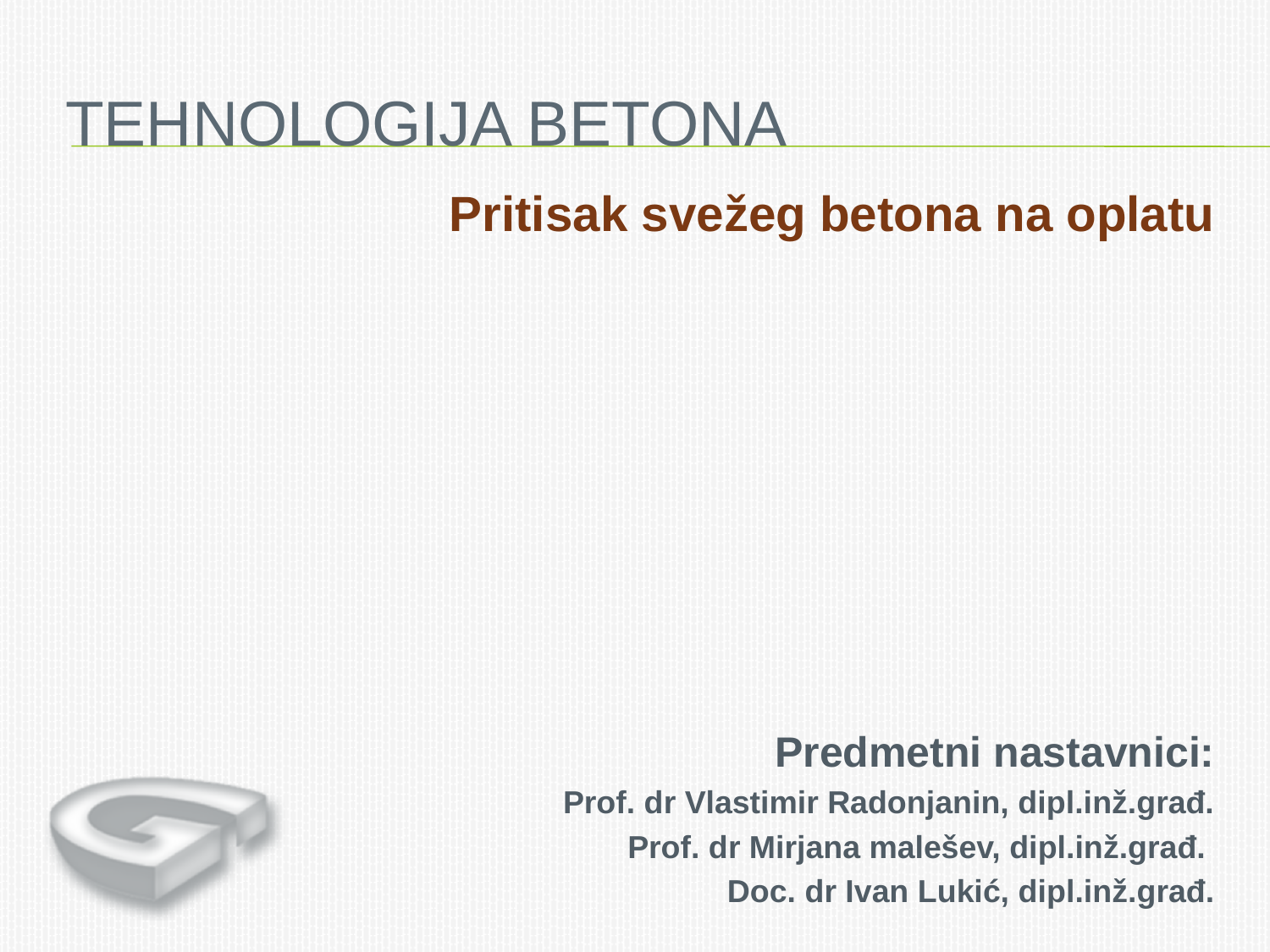

# Tehnologija betona
Pritisak svežeg betona na oplatu

Predmetni nastavnici:
Prof. dr Vlastimir Radonjanin, dipl.inž.građ.
Prof. dr Mirjana malešev, dipl.inž.građ.
Doc. dr Ivan Lukić, dipl.inž.građ.